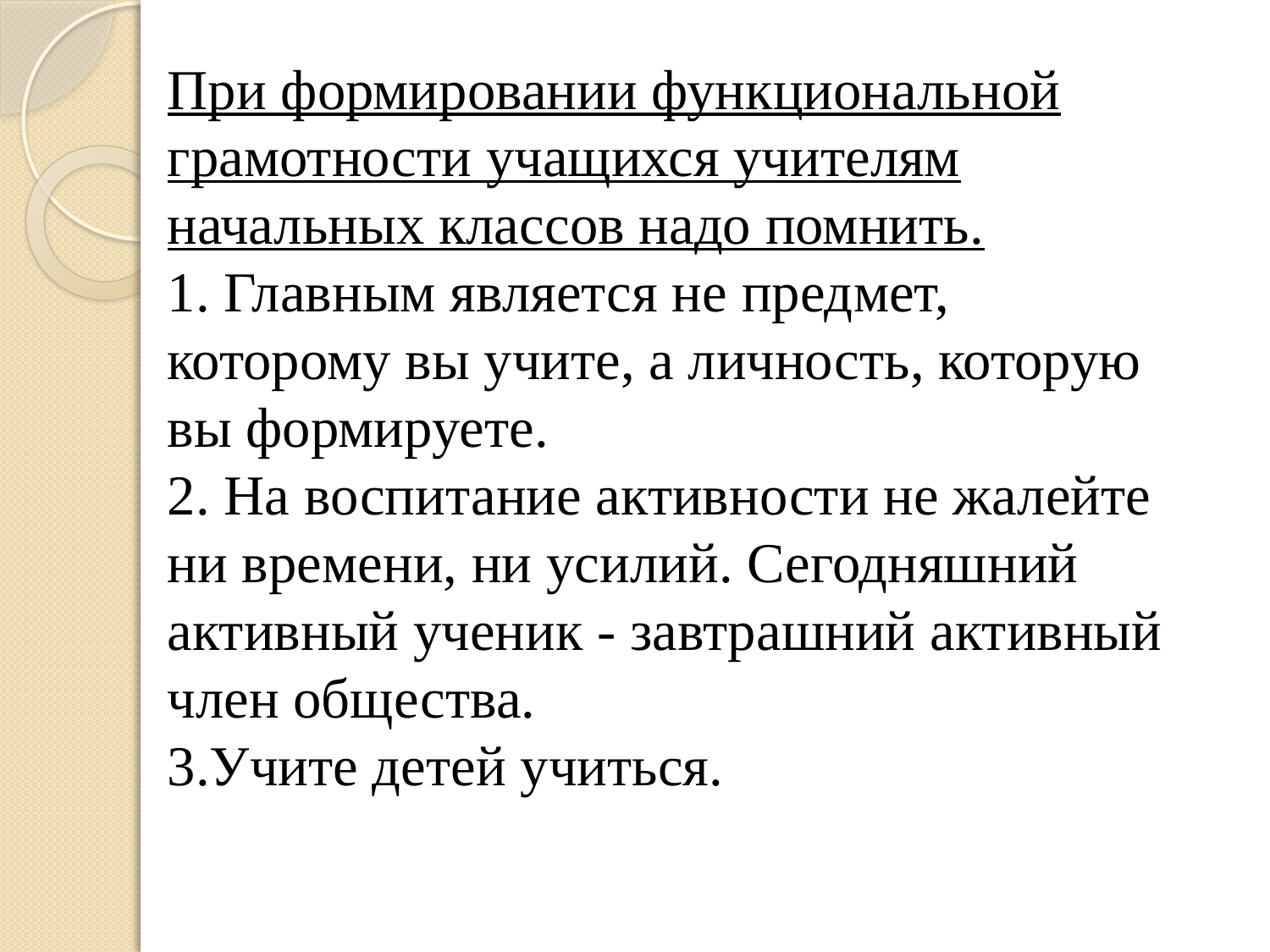

При формировании функциональной грамотности учащихся учителям начальных классов надо помнить.
1. Главным является не предмет, которому вы учите, а личность, которую вы формируете.
2. На воспитание активности не жалейте ни времени, ни усилий. Сегодняшний активный ученик - завтрашний активный член общества.
3.Учите детей учиться.